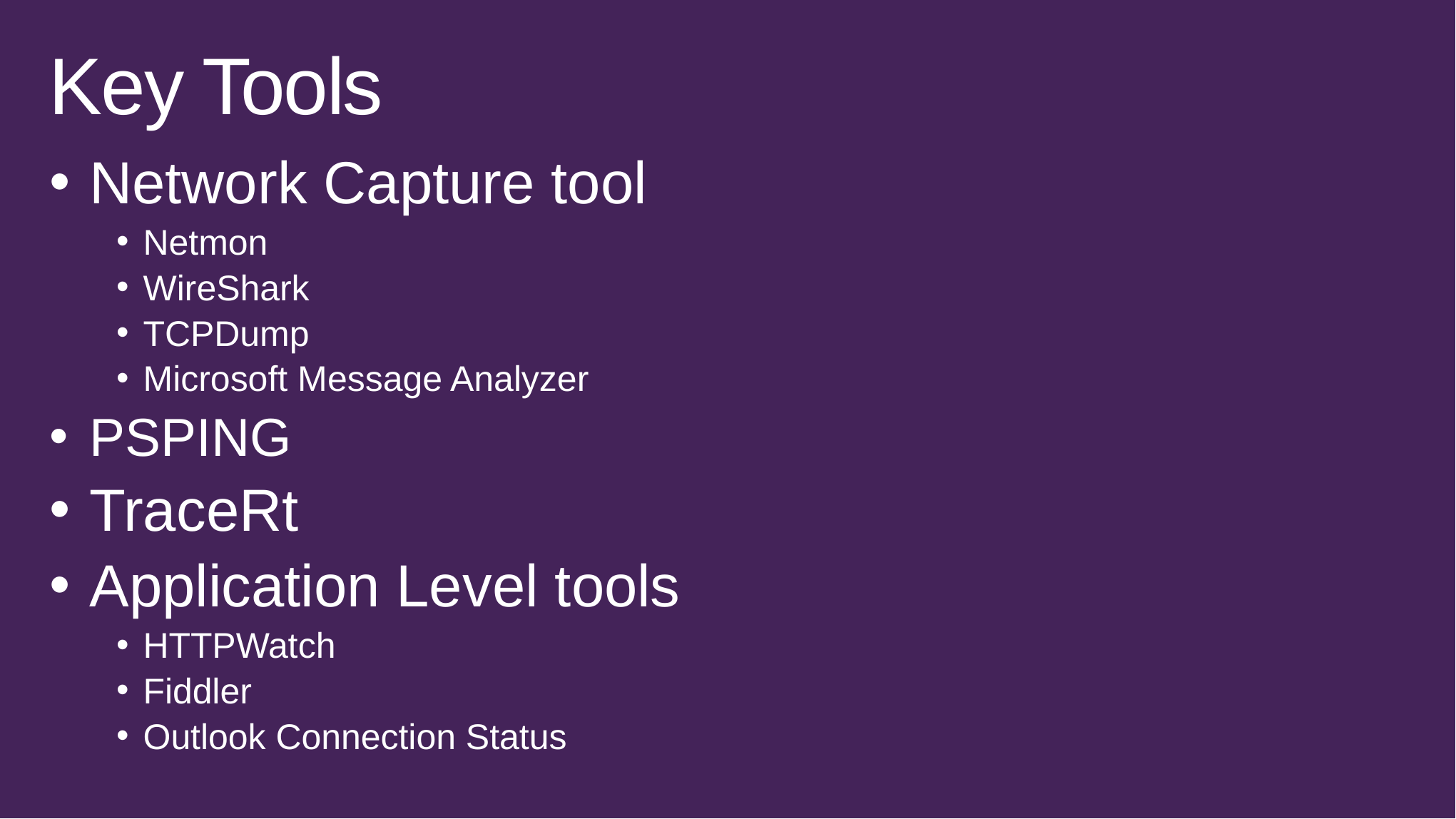

# Key Tools
Network Capture tool
Netmon
WireShark
TCPDump
Microsoft Message Analyzer
PSPING
TraceRt
Application Level tools
HTTPWatch
Fiddler
Outlook Connection Status